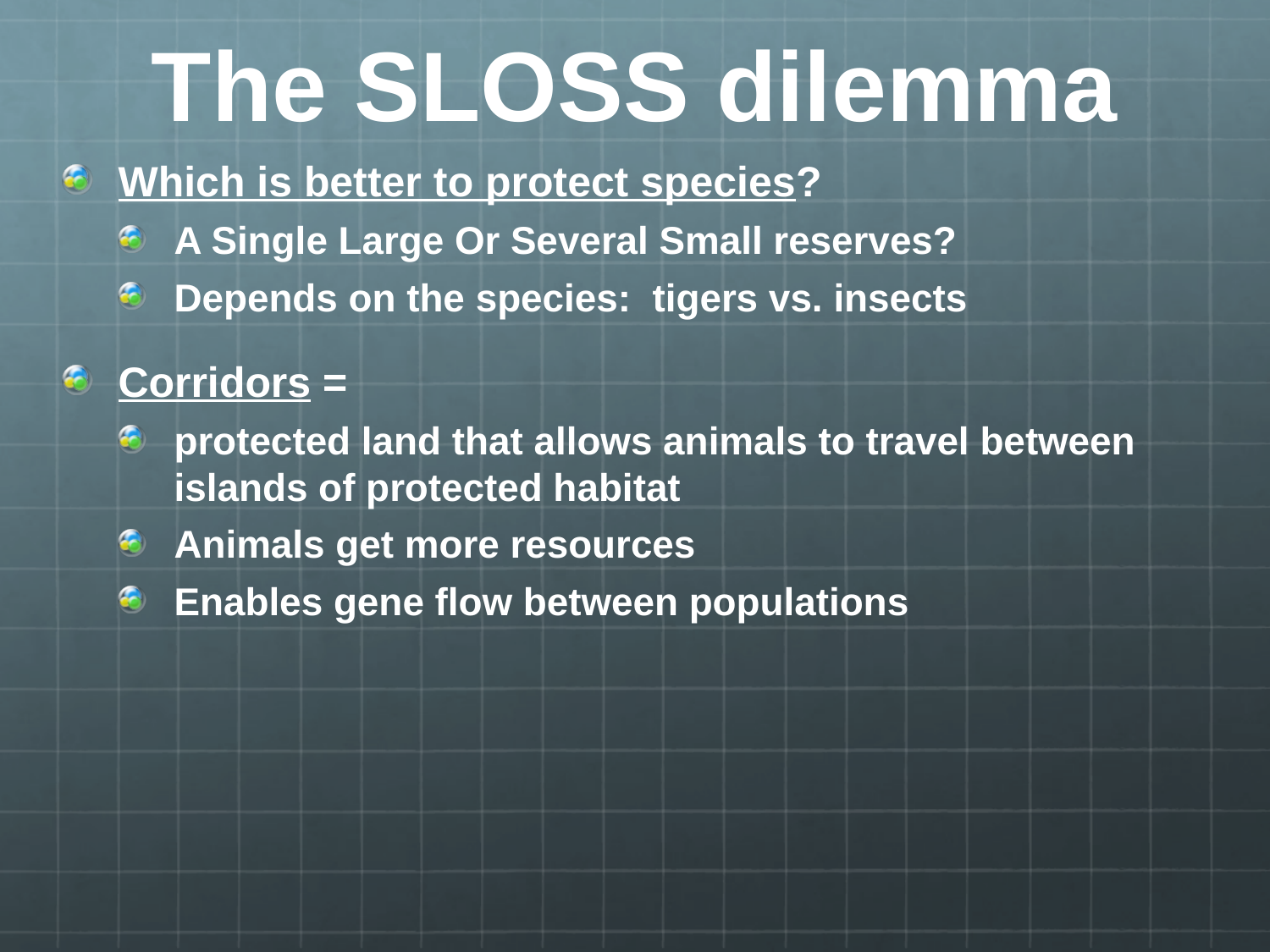

# The SLOSS dilemma
Which is better to protect species?
A Single Large Or Several Small reserves?
Depends on the species:  tigers vs. insects
Corridors =
protected land that allows animals to travel between islands of protected habitat
Animals get more resources
Enables gene flow between populations